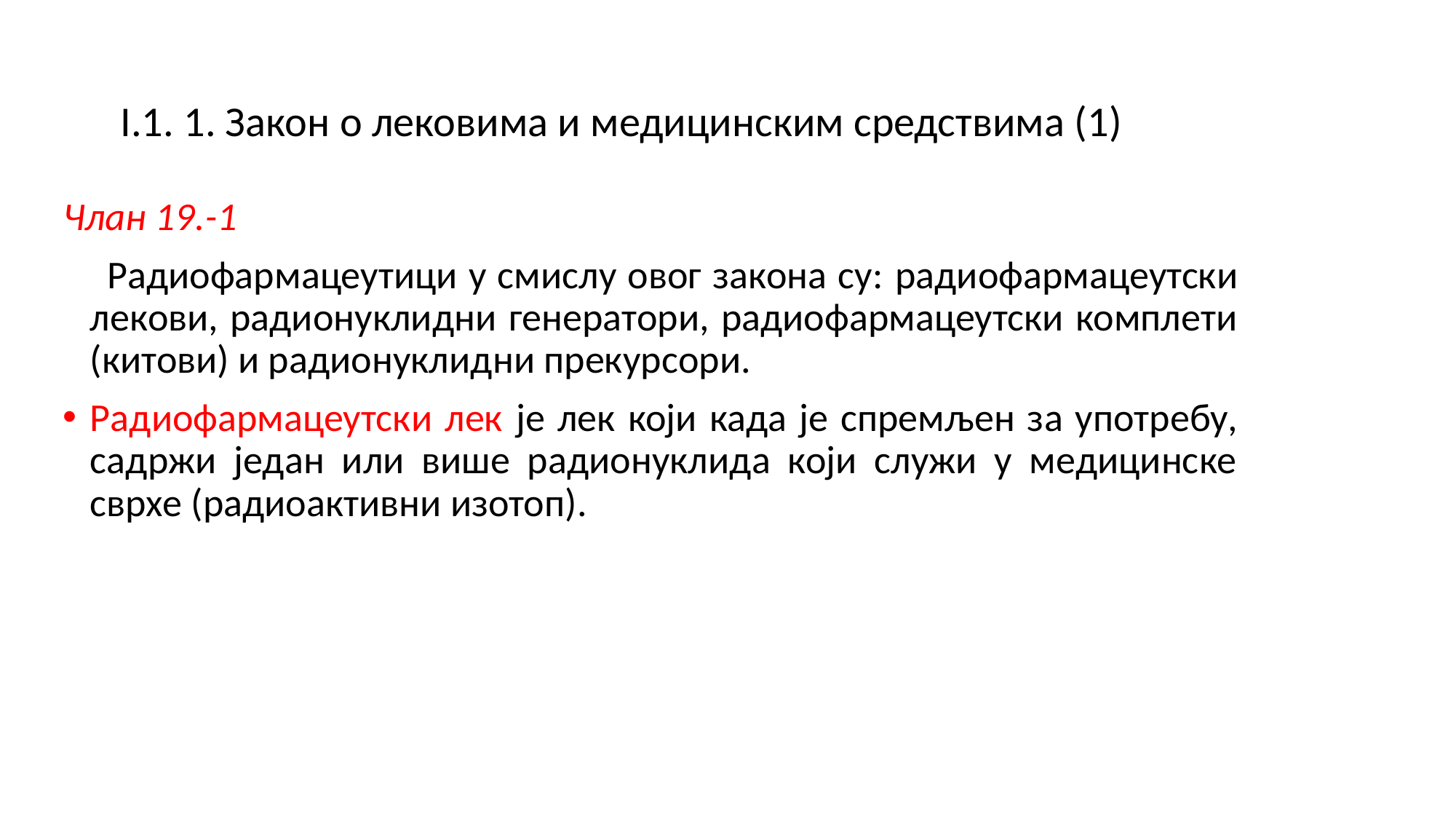

# I.1. 1. Закон о лековима и медицинским средствима (1)
Члан 19.-1
    Радиофармацеутици у смислу овог закона су: радиофармацеутски лекови, радионуклидни генератори, радиофармацеутски комплети (китови) и радионуклидни прекурсори.
Радиофармацеутски лек је лек који када је спремљен за употребу, садржи један или више радионуклида који служи у медицинске сврхе (радиоактивни изотоп).